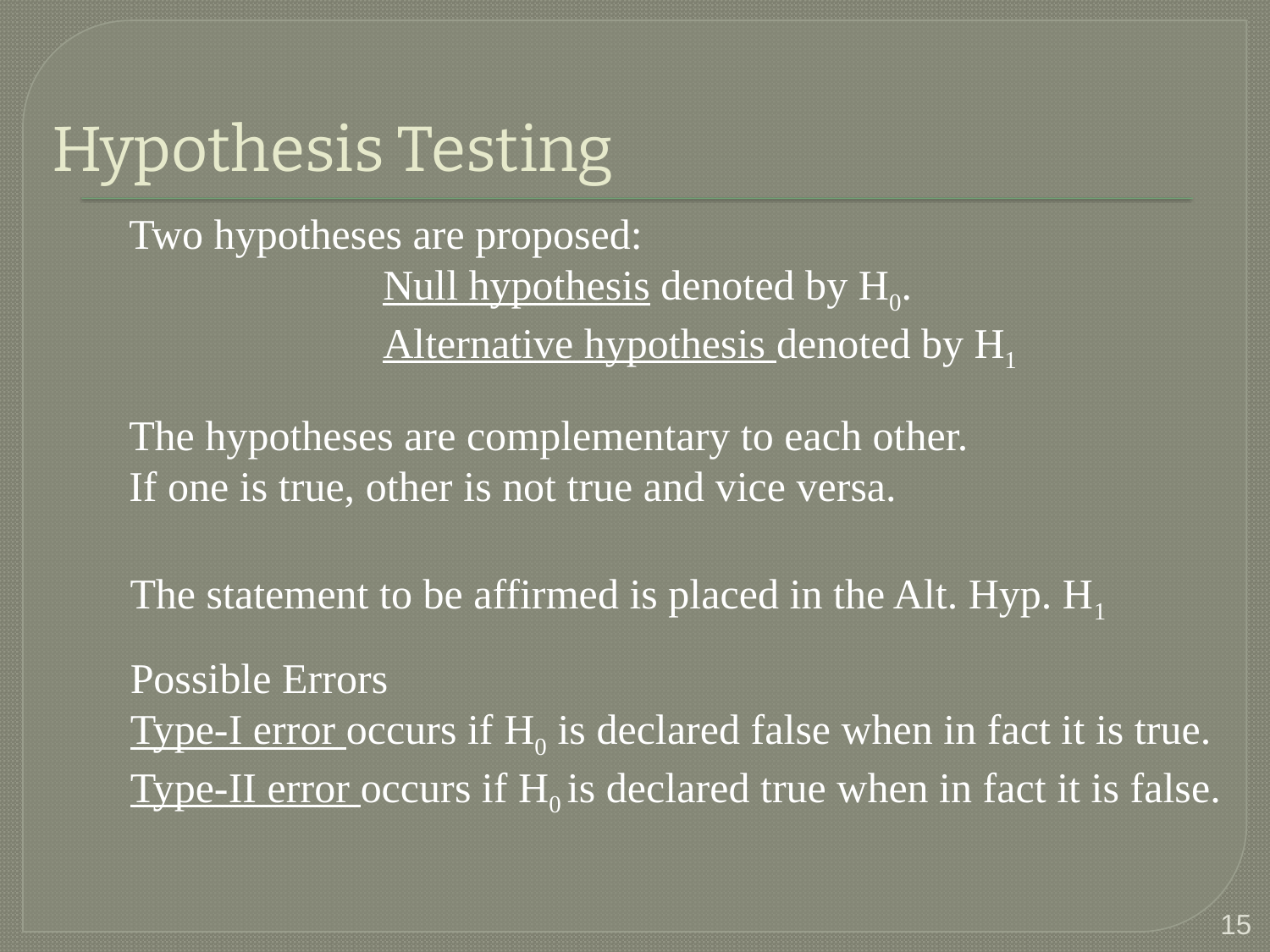

# Hypothesis Testing
Two hypotheses are proposed:
		Null hypothesis denoted by H0.
 		Alternative hypothesis denoted by H1
The hypotheses are complementary to each other.
If one is true, other is not true and vice versa.
The statement to be affirmed is placed in the Alt. Hyp. H1
Possible Errors
Type-I error occurs if H0 is declared false when in fact it is true.
Type-II error occurs if H0 is declared true when in fact it is false.
15